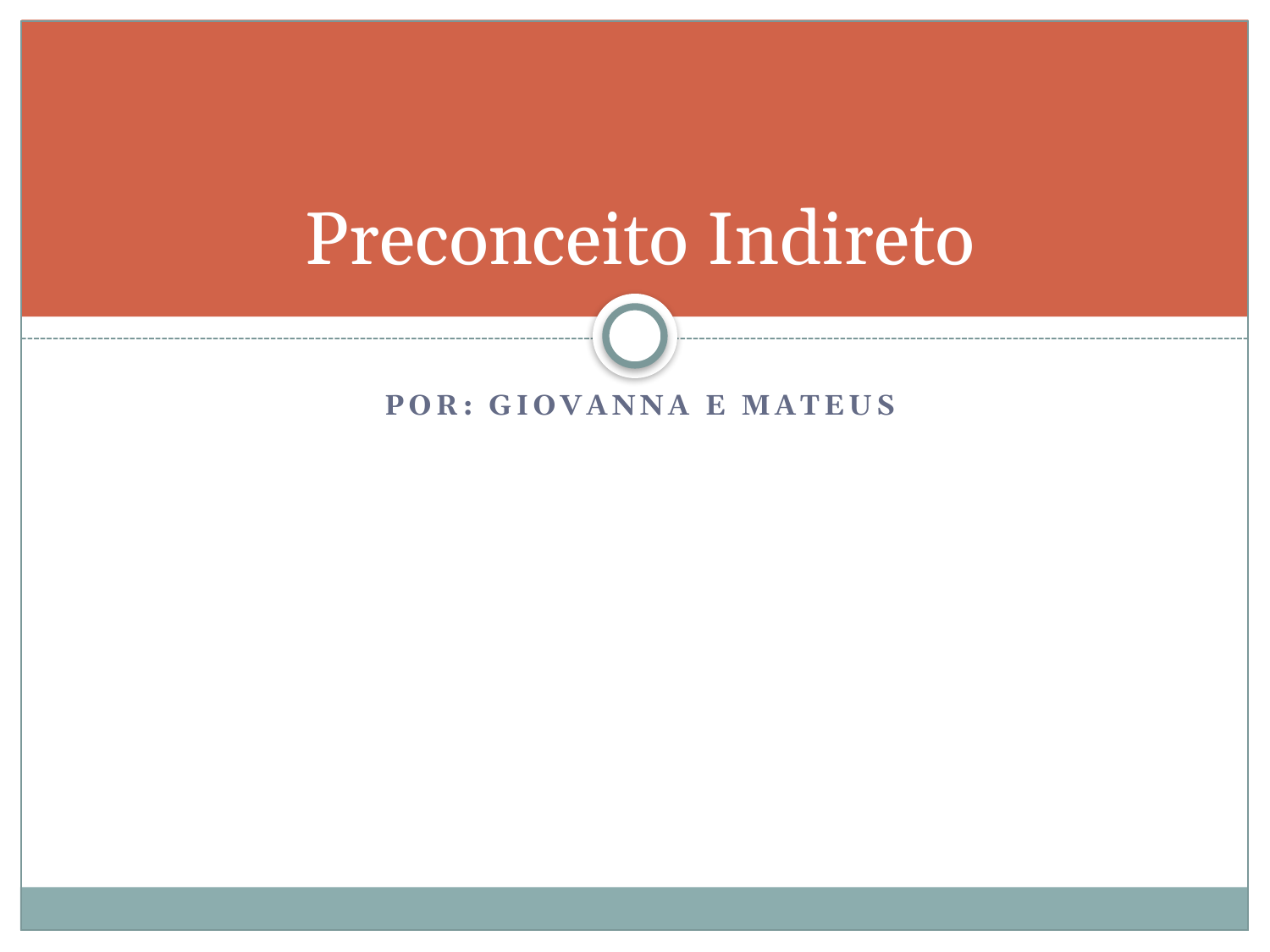

# Preconceito Indireto
Por: giovanna e mateus